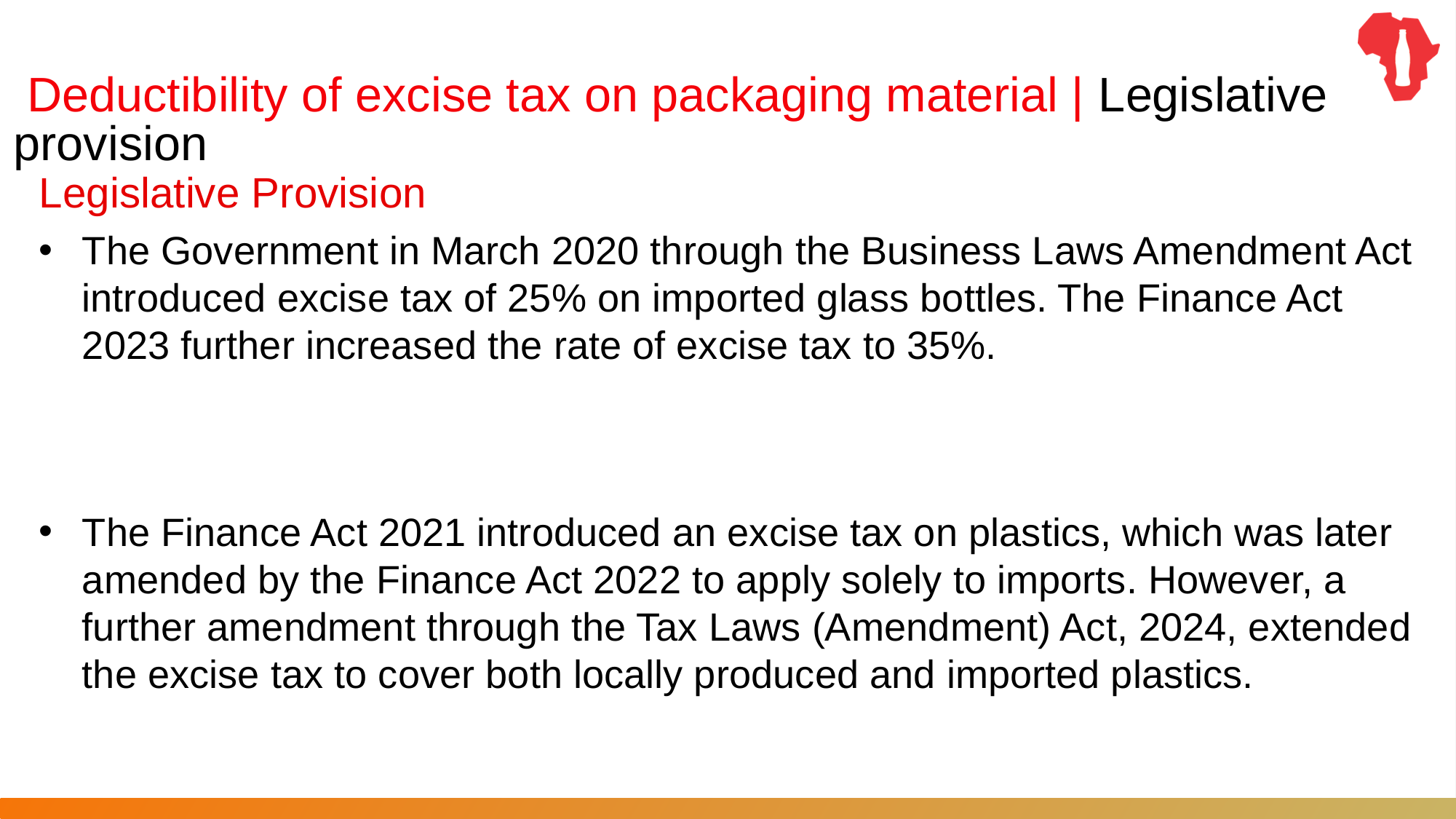

# Deductibility of excise tax on packaging material | Legislative provision

Legislative Provision
The Government in March 2020 through the Business Laws Amendment Act introduced excise tax of 25% on imported glass bottles. The Finance Act 2023 further increased the rate of excise tax to 35%.

The Finance Act 2021 introduced an excise tax on plastics, which was later amended by the Finance Act 2022 to apply solely to imports. However, a further amendment through the Tax Laws (Amendment) Act, 2024, extended the excise tax to cover both locally produced and imported plastics.